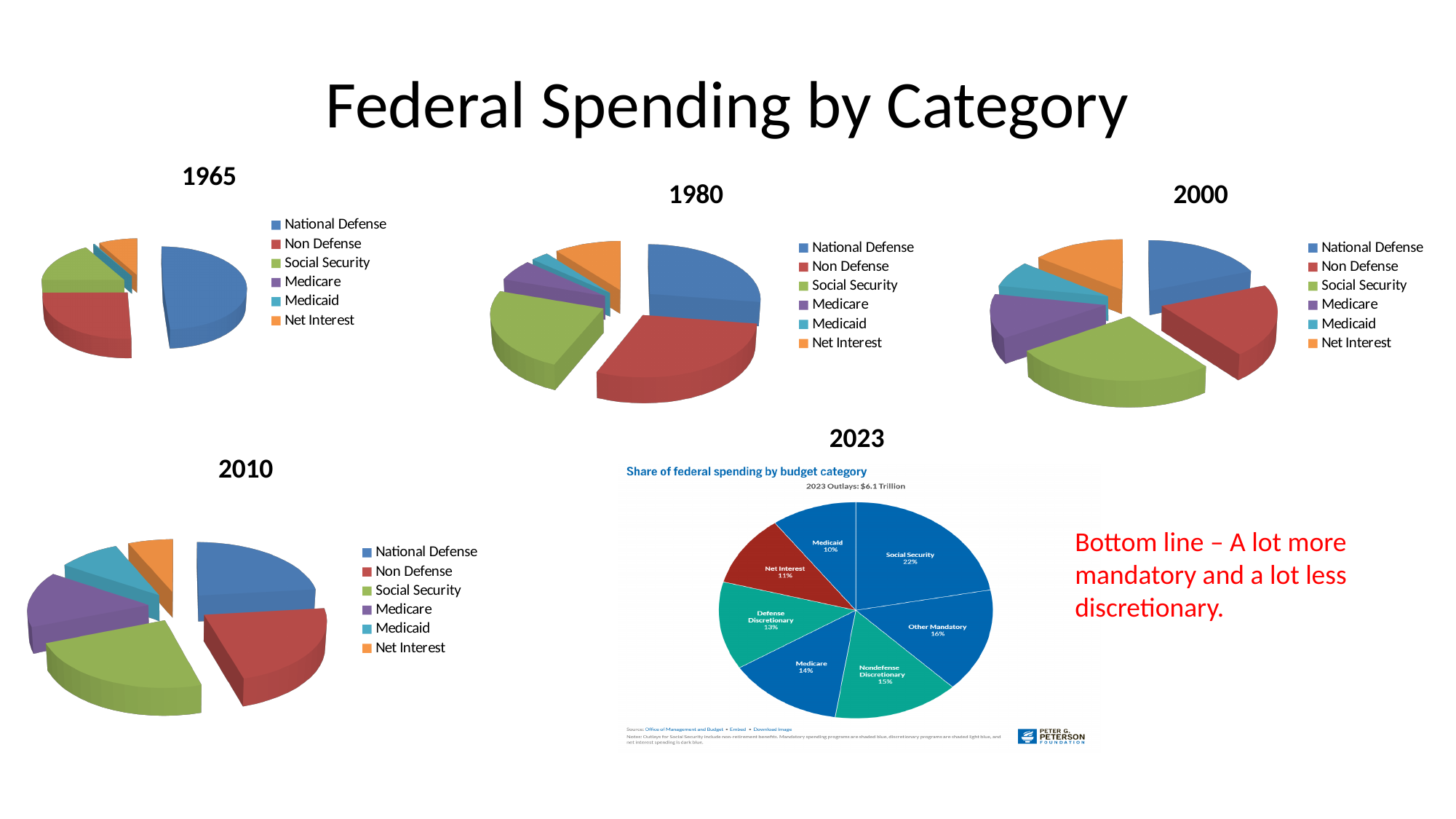

# Federal Spending by Category

[unsupported chart]

[unsupported chart]

[unsupported chart]

2023

[unsupported chart]

[unsupported chart]

[unsupported chart]

Bottom line – A lot more mandatory and a lot less discretionary.